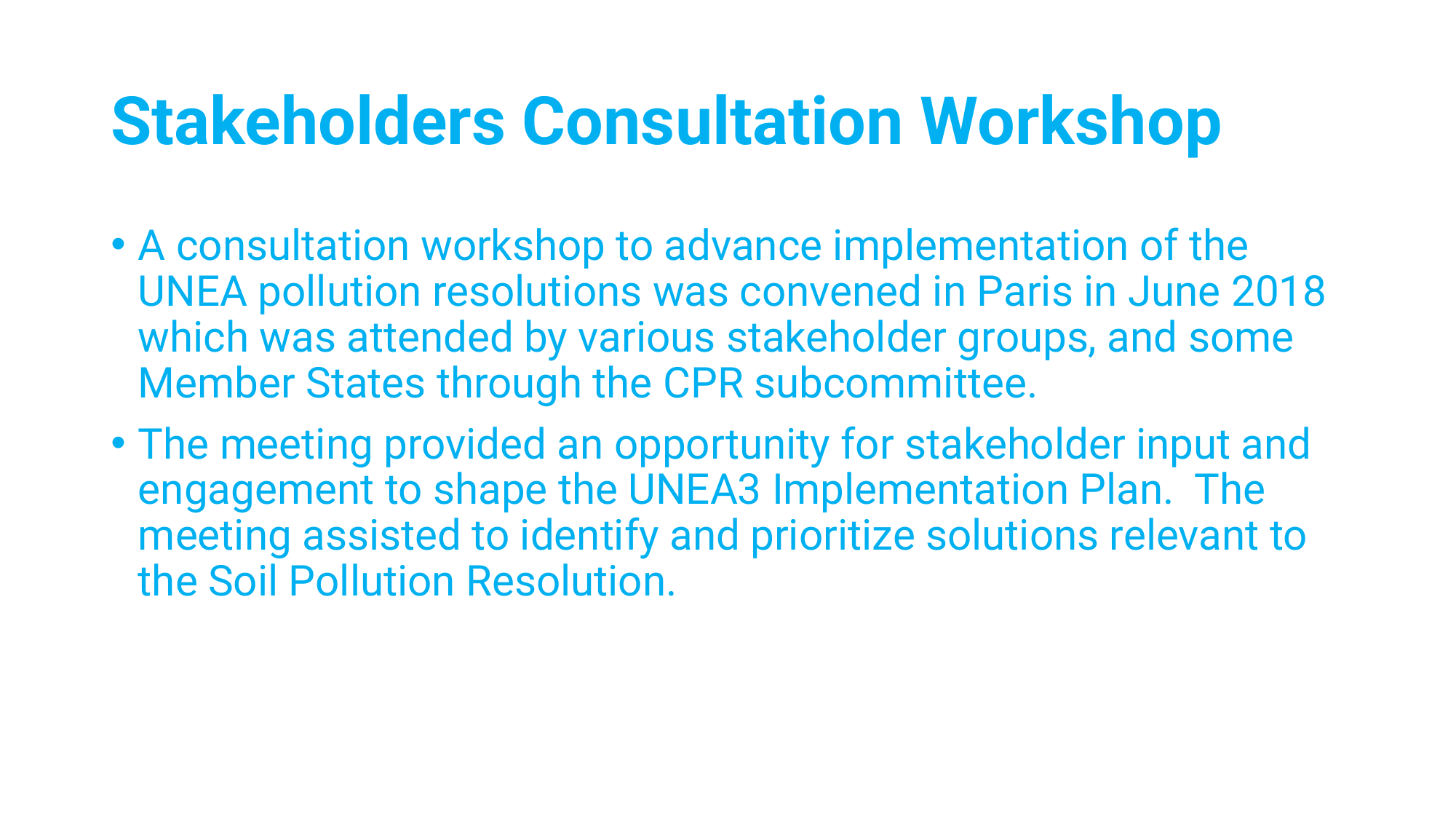

# Stakeholders Consultation Workshop
A consultation workshop to advance implementation of the UNEA pollution resolutions was convened in Paris in June 2018 which was attended by various stakeholder groups, and some Member States through the CPR subcommittee.
The meeting provided an opportunity for stakeholder input and engagement to shape the UNEA3 Implementation Plan.  The meeting assisted to identify and prioritize solutions relevant to the Soil Pollution Resolution.